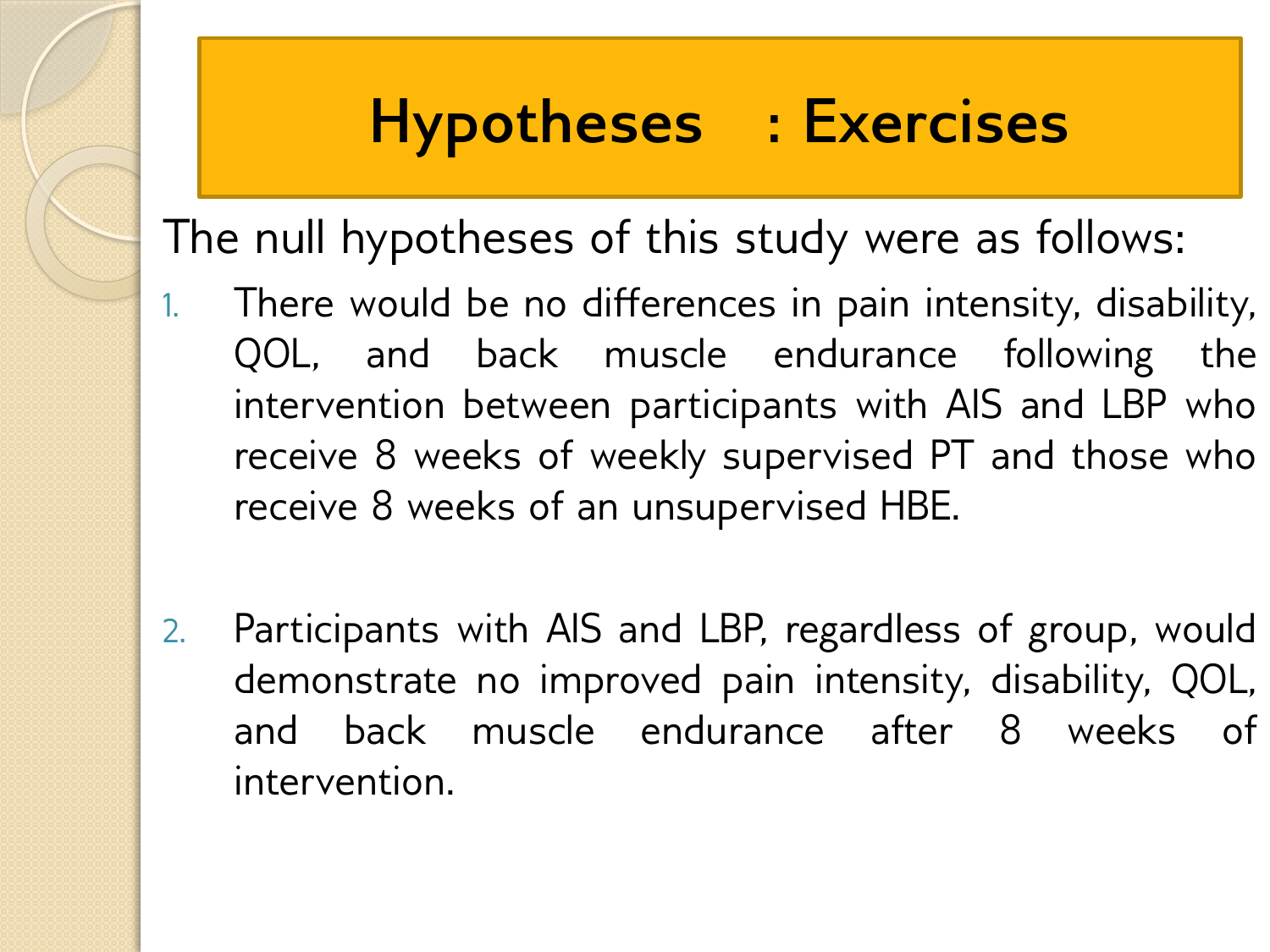

# Hypotheses   : Exercises
The null hypotheses of this study were as follows:
There would be no differences in pain intensity, disability, QOL, and back muscle endurance following the intervention between participants with AIS and LBP who receive 8 weeks of weekly supervised PT and those who receive 8 weeks of an unsupervised HBE.

Participants with AIS and LBP, regardless of group, would demonstrate no improved pain intensity, disability, QOL, and back muscle endurance after 8 weeks of intervention.